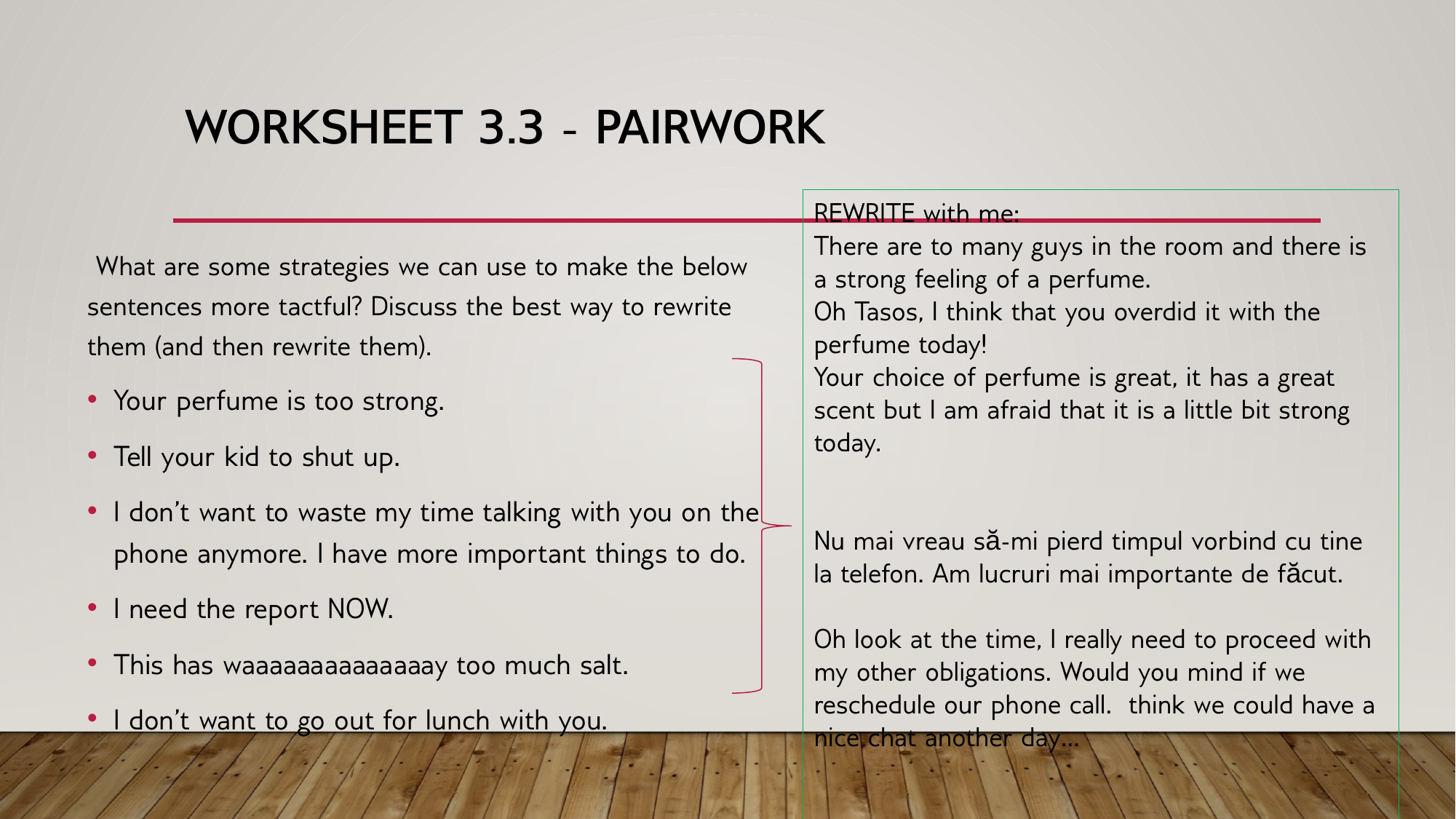

# Worksheet 3.3 - Pairwork
REWRITE with me:
There are to many guys in the room and there is a strong feeling of a perfume.
Oh Tasos, I think that you overdid it with the perfume today!
Your choice of perfume is great, it has a great scent but I am afraid that it is a little bit strong today.

Nu mai vreau să-mi pierd timpul vorbind cu tine la telefon. Am lucruri mai importante de făcut.

Oh look at the time, I really need to proceed with my other obligations. Would you mind if we reschedule our phone call.  think we could have a nice chat another day…

 What are some strategies we can use to make the below sentences more tactful? Discuss the best way to rewrite them (and then rewrite them).
Your perfume is too strong.
Tell your kid to shut up.
I don’t want to waste my time talking with you on the phone anymore. I have more important things to do.
I need the report NOW.
This has waaaaaaaaaaaaaay too much salt.
I don’t want to go out for lunch with you.